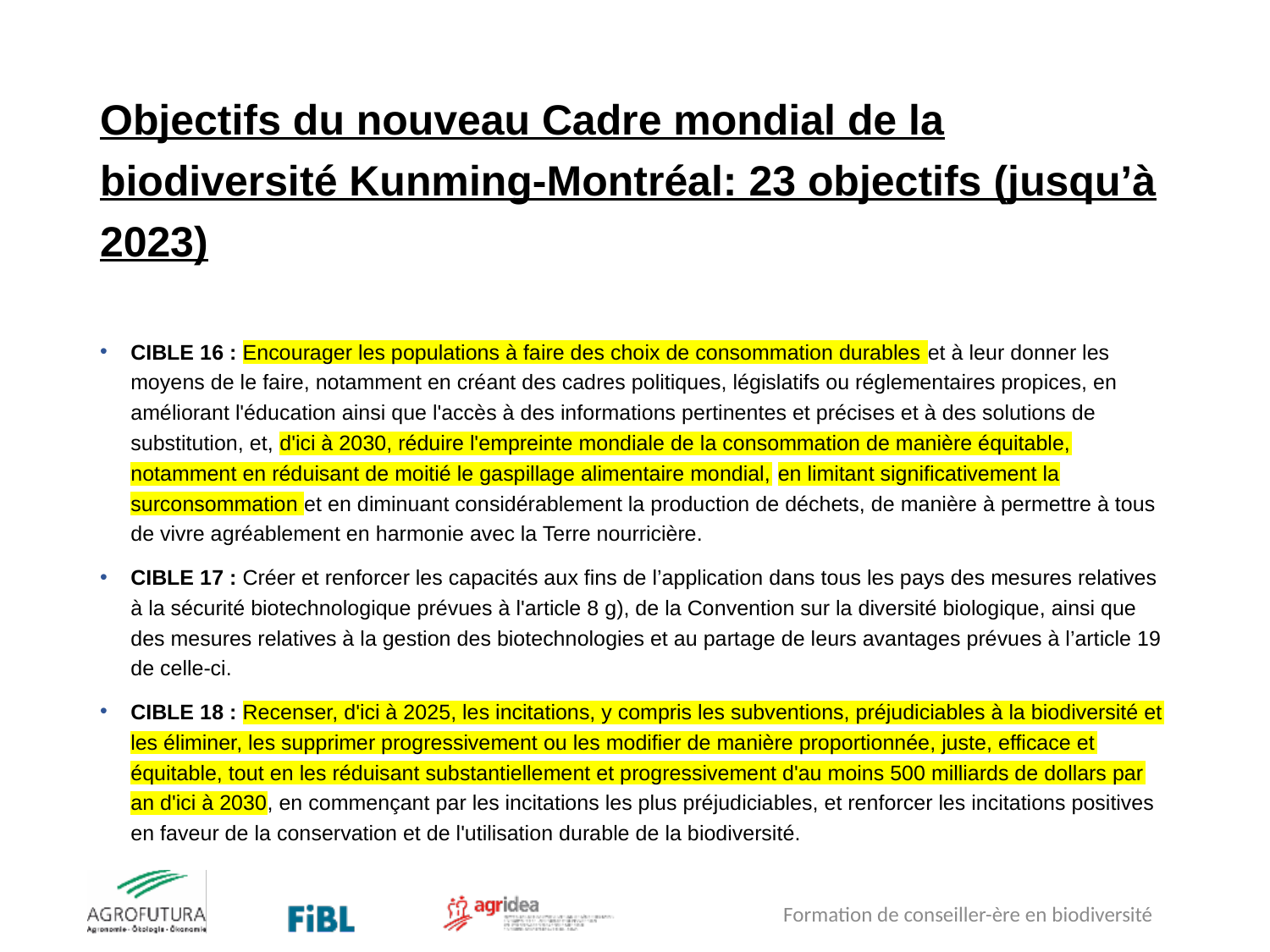

Objectifs du nouveau Cadre mondial de la biodiversité Kunming-Montréal: 23 objectifs (jusqu’à 2023)

CIBLE 16 : Encourager les populations à faire des choix de consommation durables et à leur donner les moyens de le faire, notamment en créant des cadres politiques, législatifs ou réglementaires propices, en améliorant l'éducation ainsi que l'accès à des informations pertinentes et précises et à des solutions de substitution, et, d'ici à 2030, réduire l'empreinte mondiale de la consommation de manière équitable, notamment en réduisant de moitié le gaspillage alimentaire mondial, en limitant significativement la surconsommation et en diminuant considérablement la production de déchets, de manière à permettre à tous de vivre agréablement en harmonie avec la Terre nourricière.
CIBLE 17 : Créer et renforcer les capacités aux fins de l’application dans tous les pays des mesures relatives à la sécurité biotechnologique prévues à l'article 8 g), de la Convention sur la diversité biologique, ainsi que des mesures relatives à la gestion des biotechnologies et au partage de leurs avantages prévues à l’article 19 de celle-ci.
CIBLE 18 : Recenser, d'ici à 2025, les incitations, y compris les subventions, préjudiciables à la biodiversité et les éliminer, les supprimer progressivement ou les modifier de manière proportionnée, juste, efficace et équitable, tout en les réduisant substantiellement et progressivement d'au moins 500 milliards de dollars par an d'ici à 2030, en commençant par les incitations les plus préjudiciables, et renforcer les incitations positives en faveur de la conservation et de l'utilisation durable de la biodiversité.

Formation de conseiller-ère en biodiversité